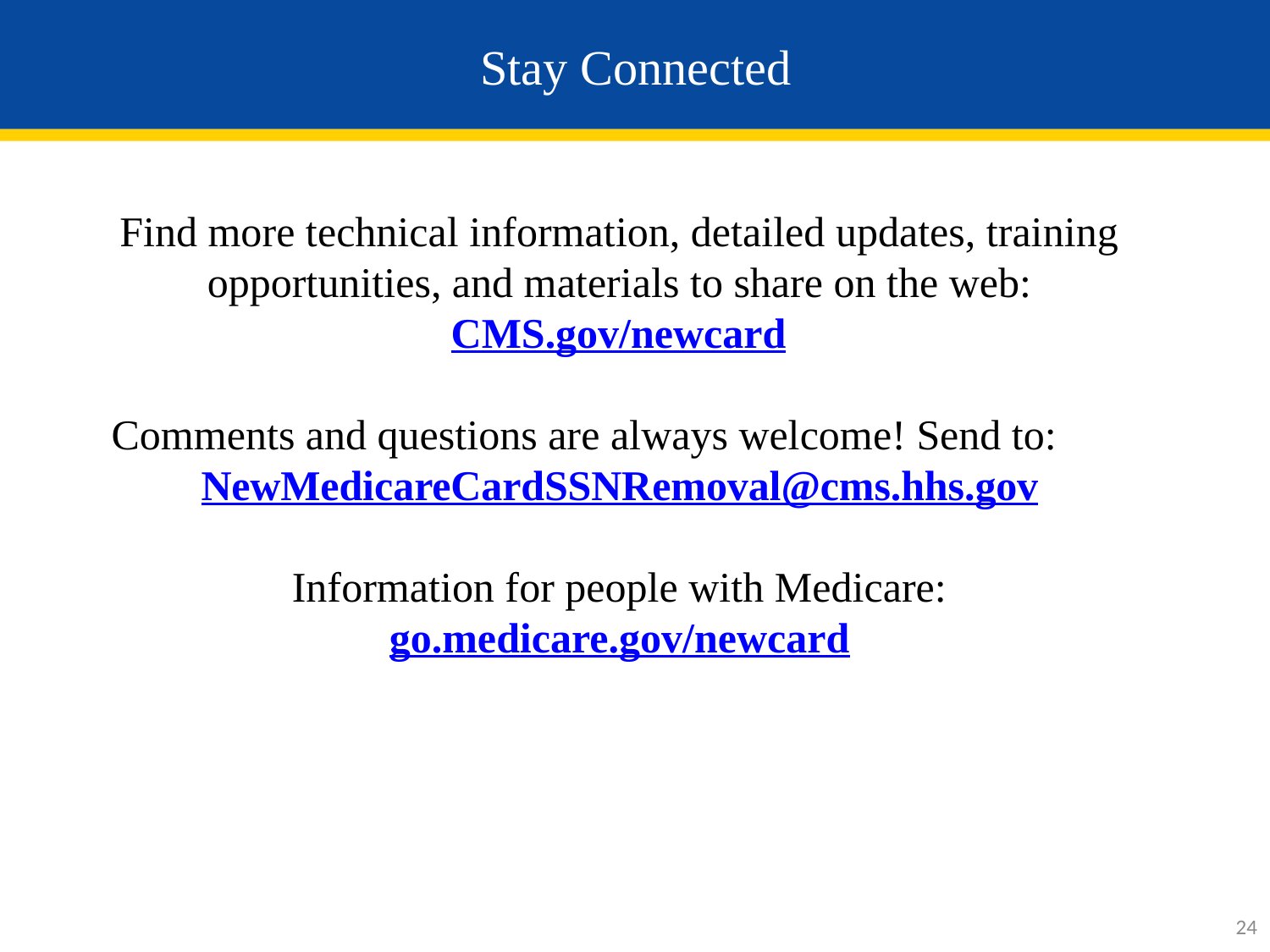

# Stay Connected

Find more technical information, detailed updates, training opportunities, and materials to share on the web:
CMS.gov/newcard

Comments and questions are always welcome! Send to: 	NewMedicareCardSSNRemoval@cms.hhs.gov

Information for people with Medicare:
go.medicare.gov/newcard

24